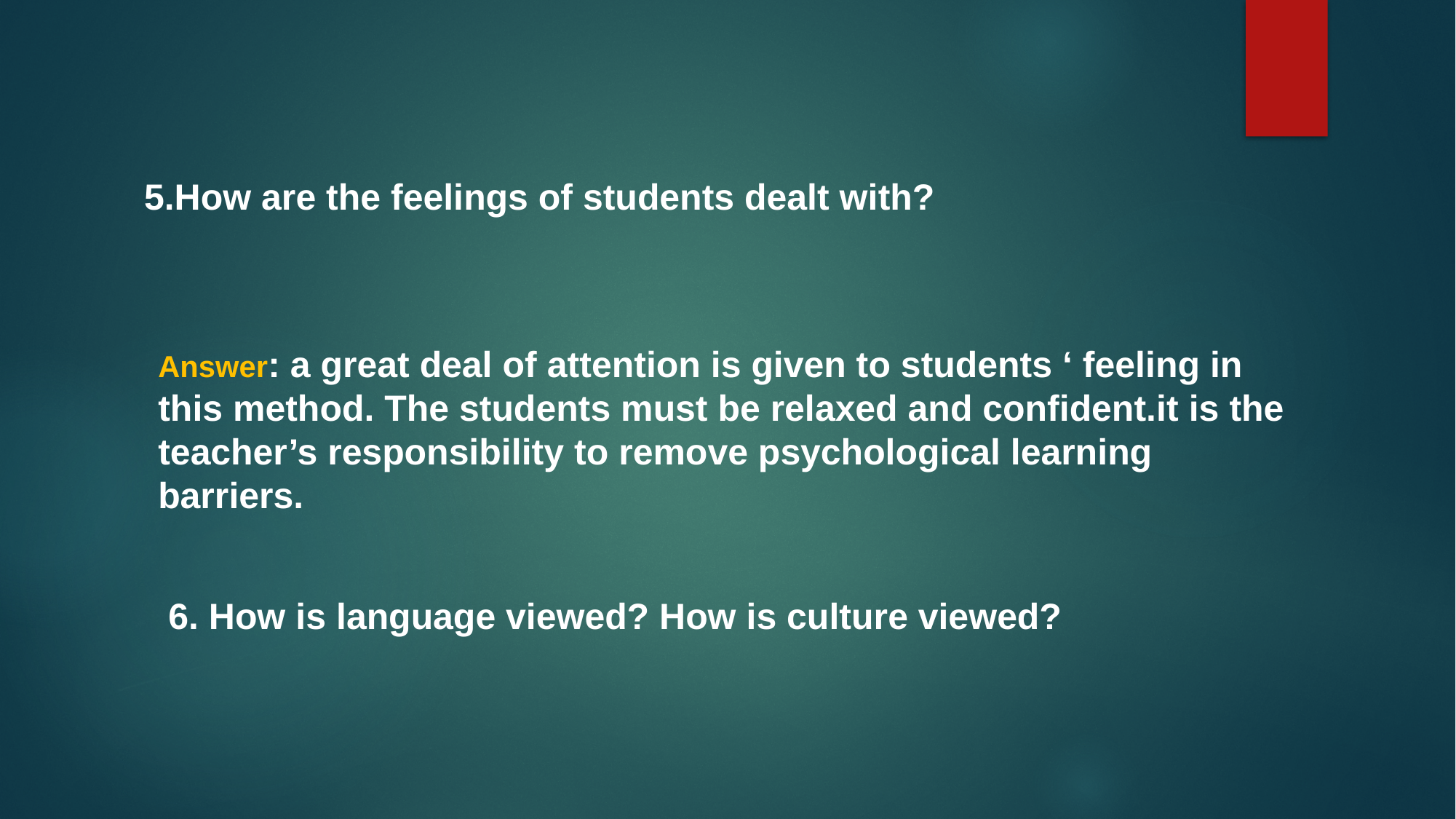

5.How are the feelings of students dealt with?
Answer: a great deal of attention is given to students ‘ feeling in this method. The students must be relaxed and confident.it is the teacher’s responsibility to remove psychological learning barriers.
6. How is language viewed? How is culture viewed?